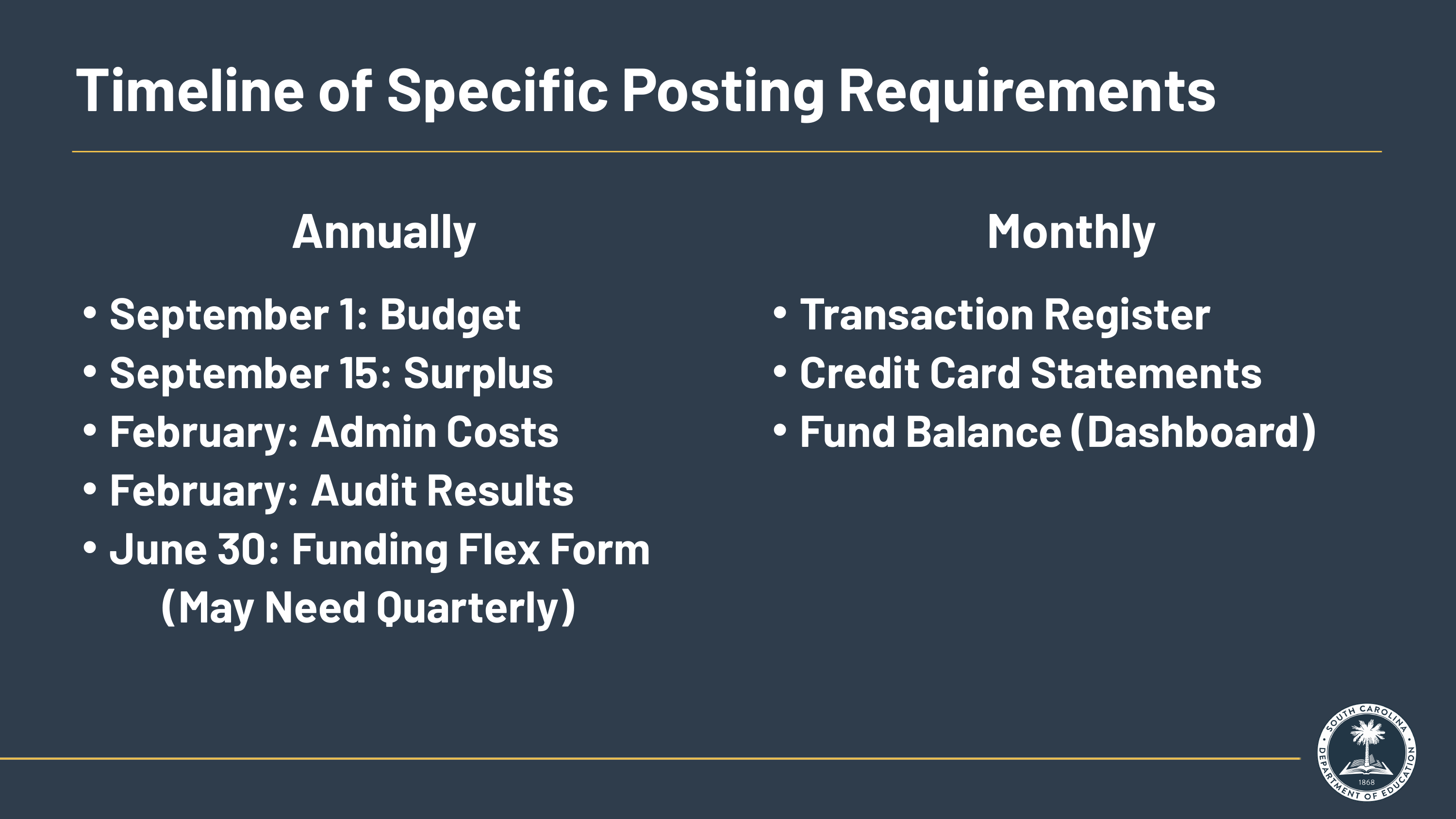

# Timeline of Specific Posting Requirements
Annually
Monthly
September 1: Budget
September 15: Surplus
February: Admin Costs
February: Audit Results
June 30: Funding Flex Form
      (May Need Quarterly)
Transaction Register
Credit Card Statements
Fund Balance (Dashboard)